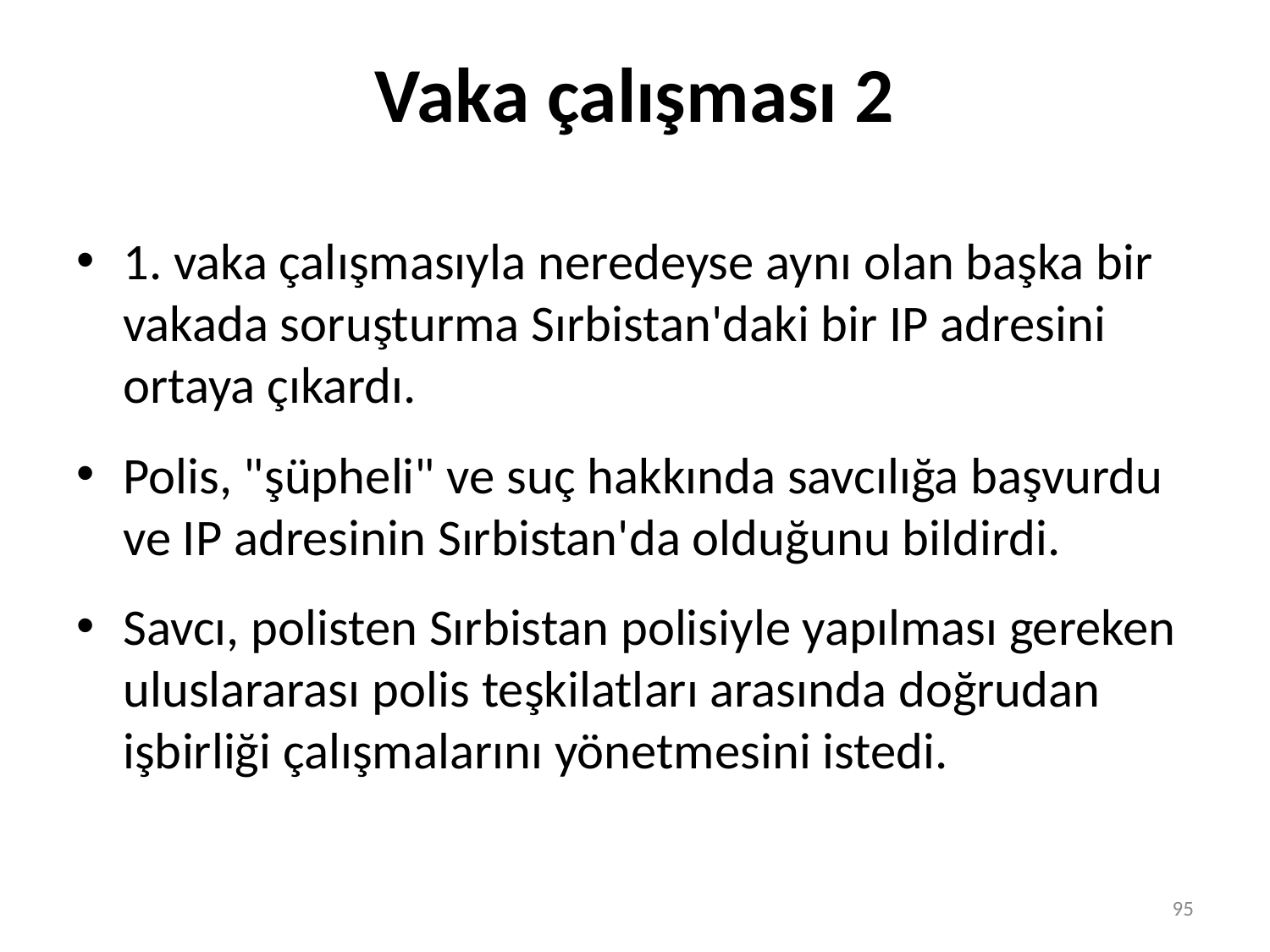

# Vaka çalışması 2
1. vaka çalışmasıyla neredeyse aynı olan başka bir vakada soruşturma Sırbistan'daki bir IP adresini ortaya çıkardı.
Polis, "şüpheli" ve suç hakkında savcılığa başvurdu ve IP adresinin Sırbistan'da olduğunu bildirdi.
Savcı, polisten Sırbistan polisiyle yapılması gereken uluslararası polis teşkilatları arasında doğrudan işbirliği çalışmalarını yönetmesini istedi.

95